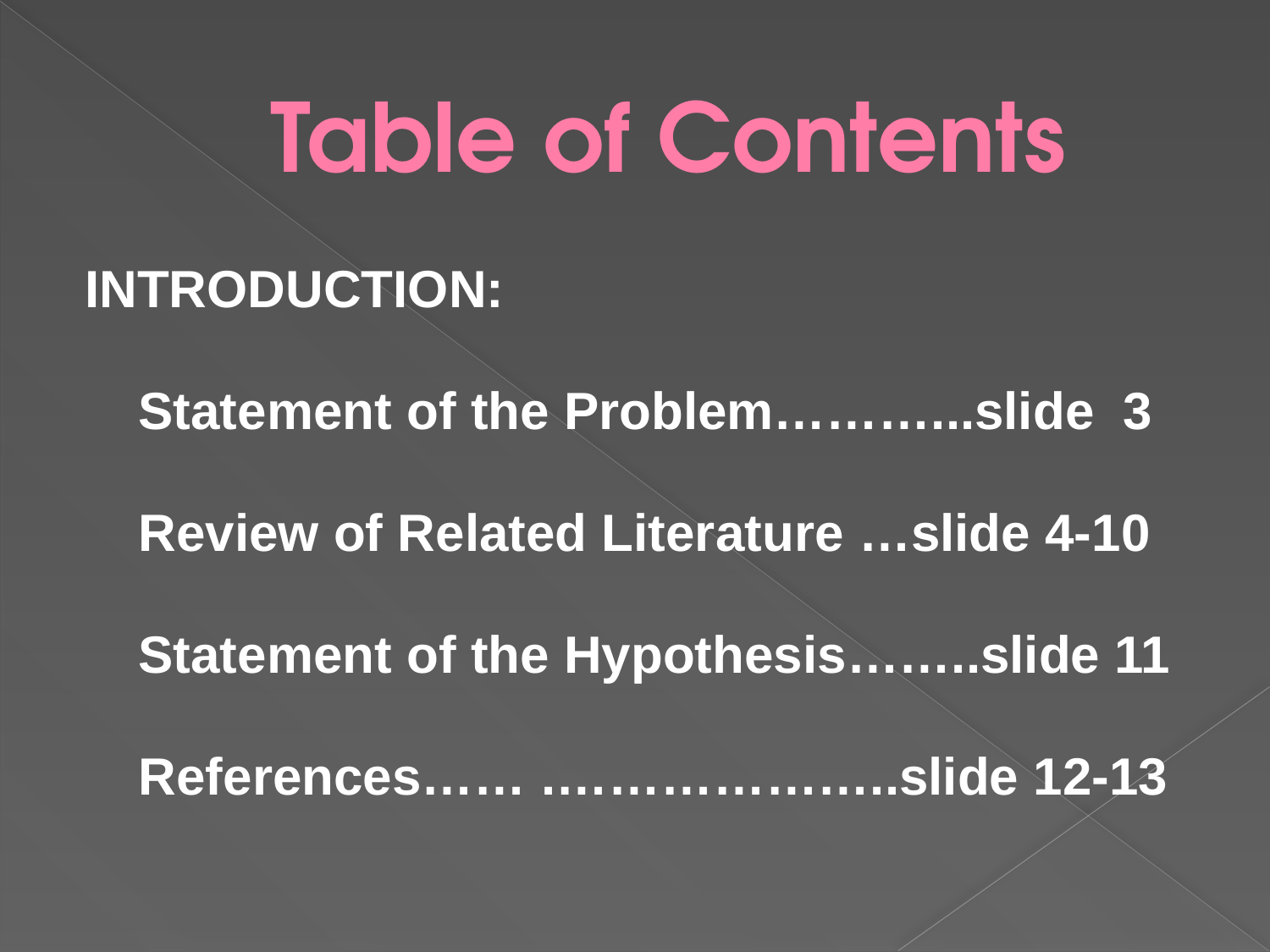

# Table of Contents
INTRODUCTION:

	Statement of the Problem………...slide  3

	Review of Related Literature …slide 4-10

	Statement of the Hypothesis……..slide 11

	References…… .………………..slide 12-13